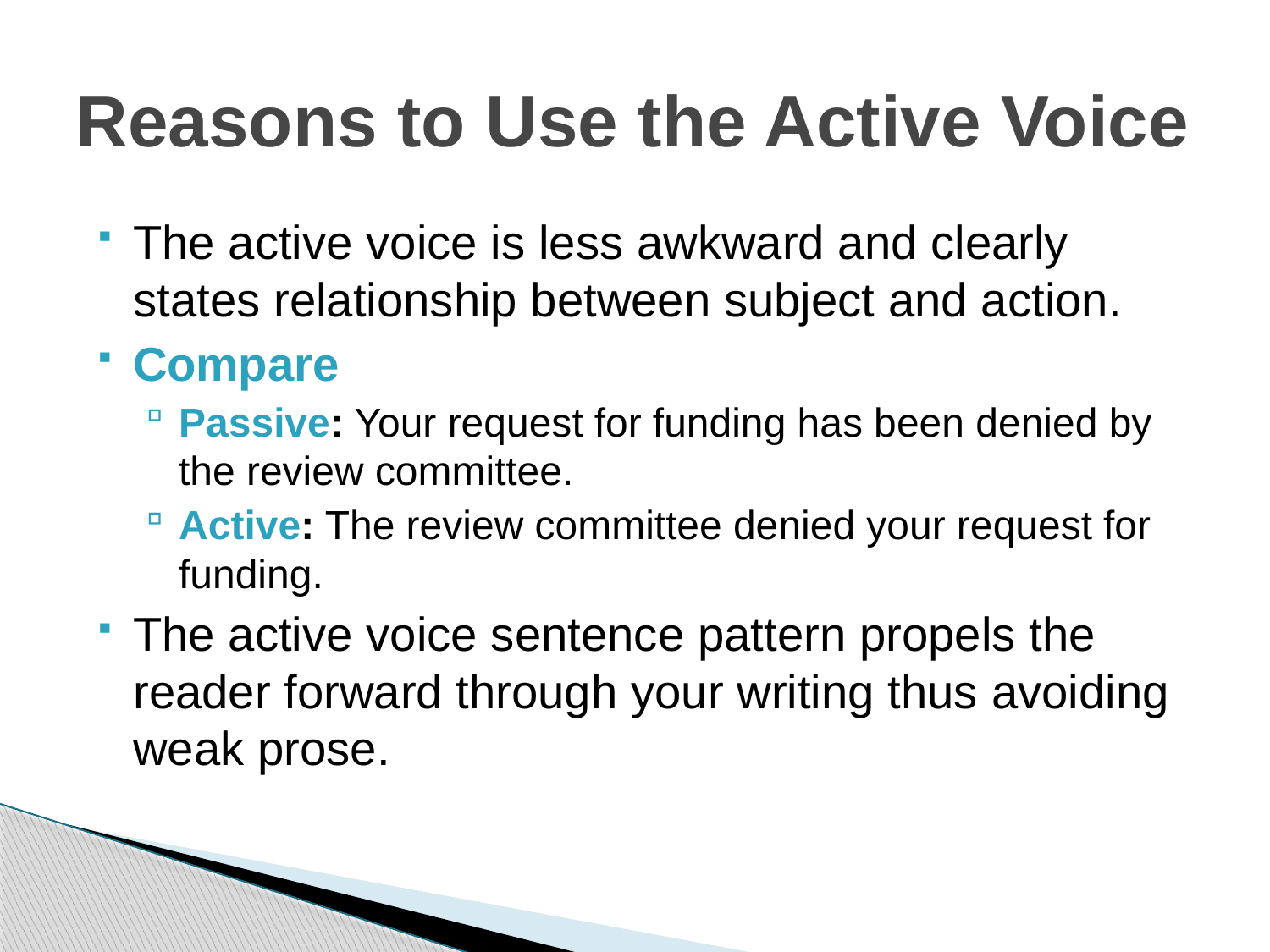

# Reasons to Use the Active Voice
The active voice is less awkward and clearly states relationship between subject and action.
Compare
Passive: Your request for funding has been denied by the review committee.
Active: The review committee denied your request for funding.
The active voice sentence pattern propels the reader forward through your writing thus avoiding weak prose.